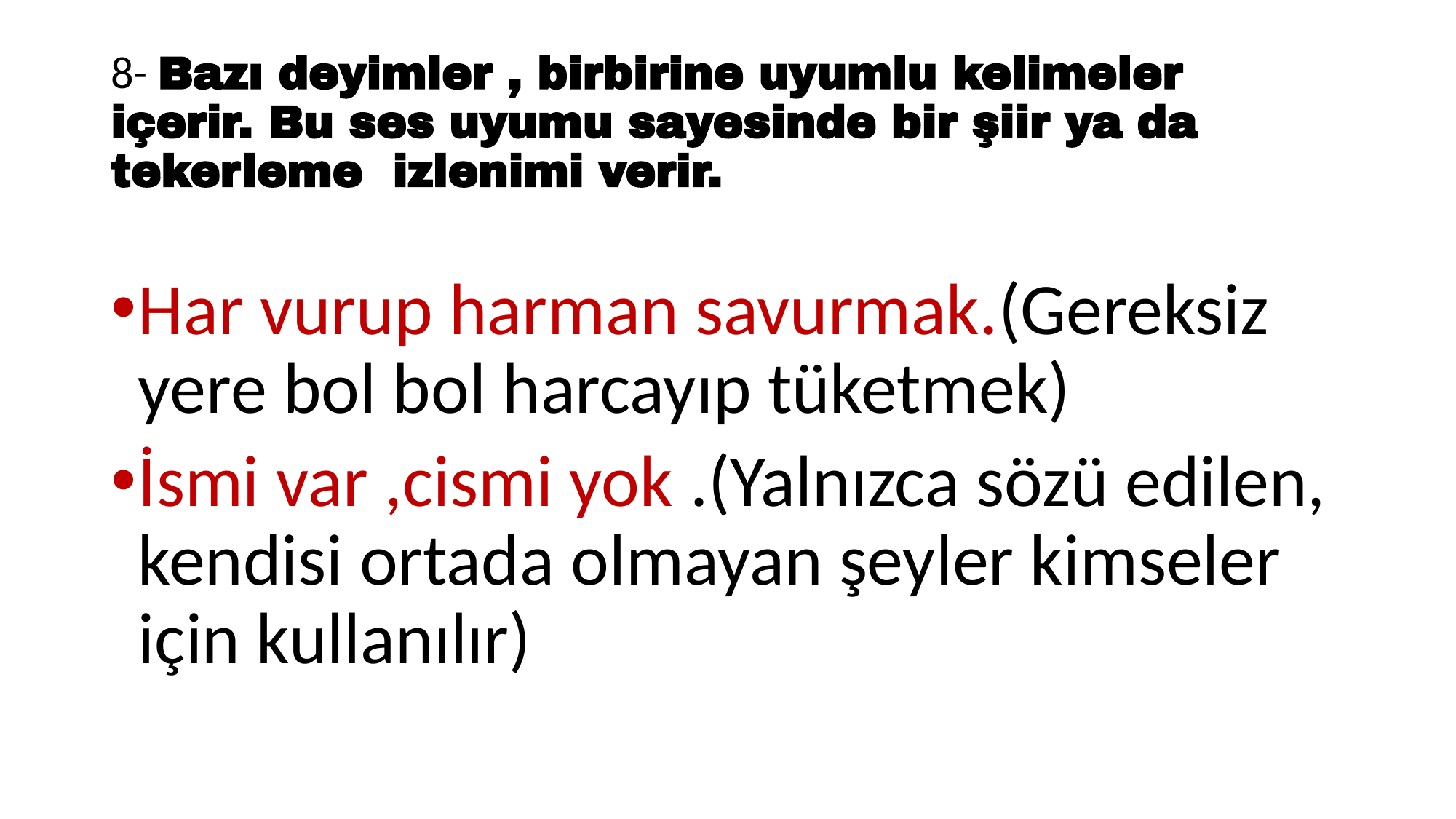

# 8- Bazı deyimler , birbirine uyumlu kelimeler  içerir. Bu ses uyumu sayesinde bir şiir ya da tekerleme  izlenimi verir.
Har vurup harman savurmak.(Gereksiz yere bol bol harcayıp tüketmek)
İsmi var ,cismi yok .(Yalnızca sözü edilen, kendisi ortada olmayan şeyler kimseler için kullanılır)